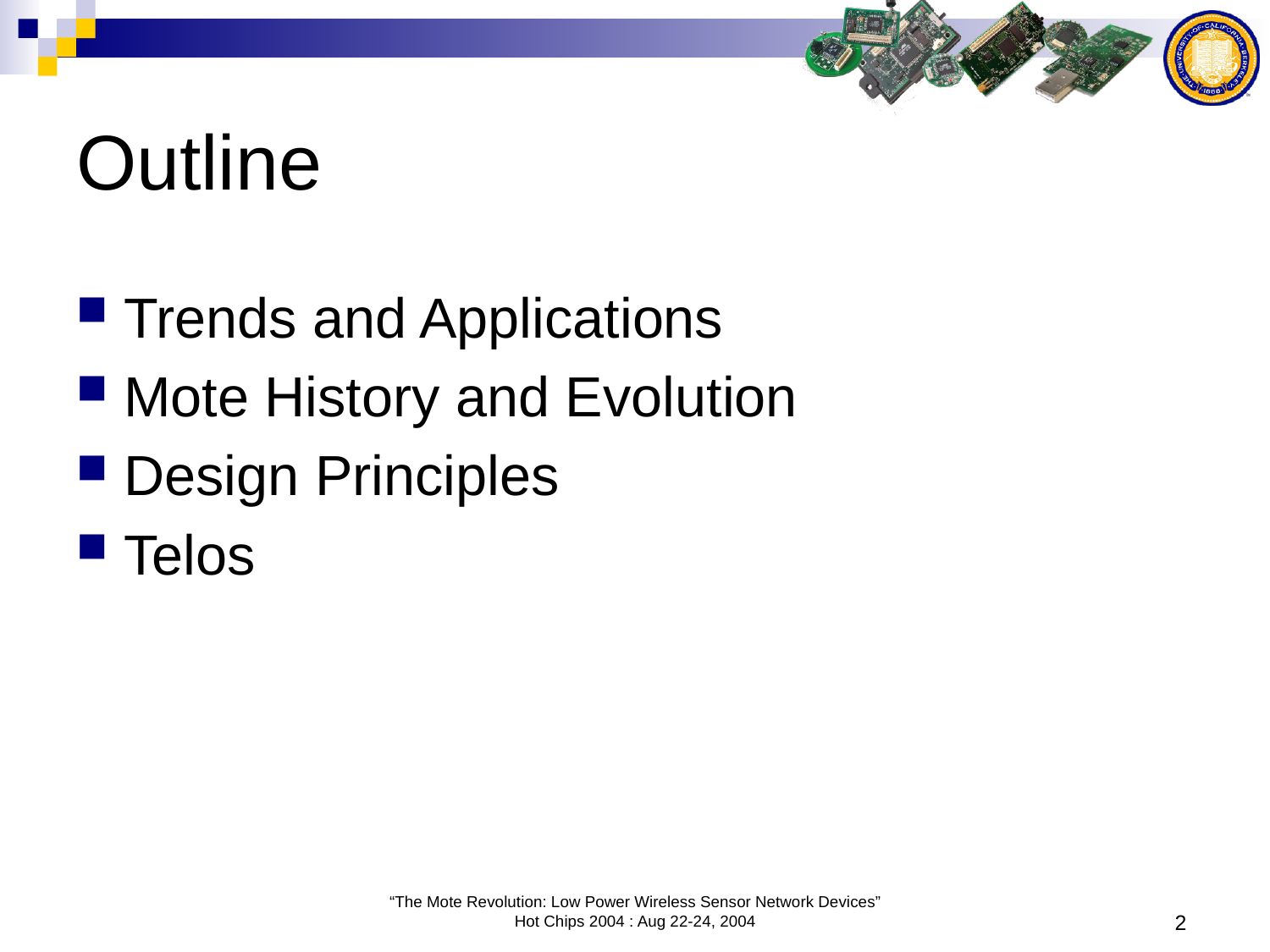

# Outline
Trends and Applications
Mote History and Evolution
Design Principles
Telos
“The Mote Revolution: Low Power Wireless Sensor Network Devices”
Hot Chips 2004 : Aug 22-24, 2004